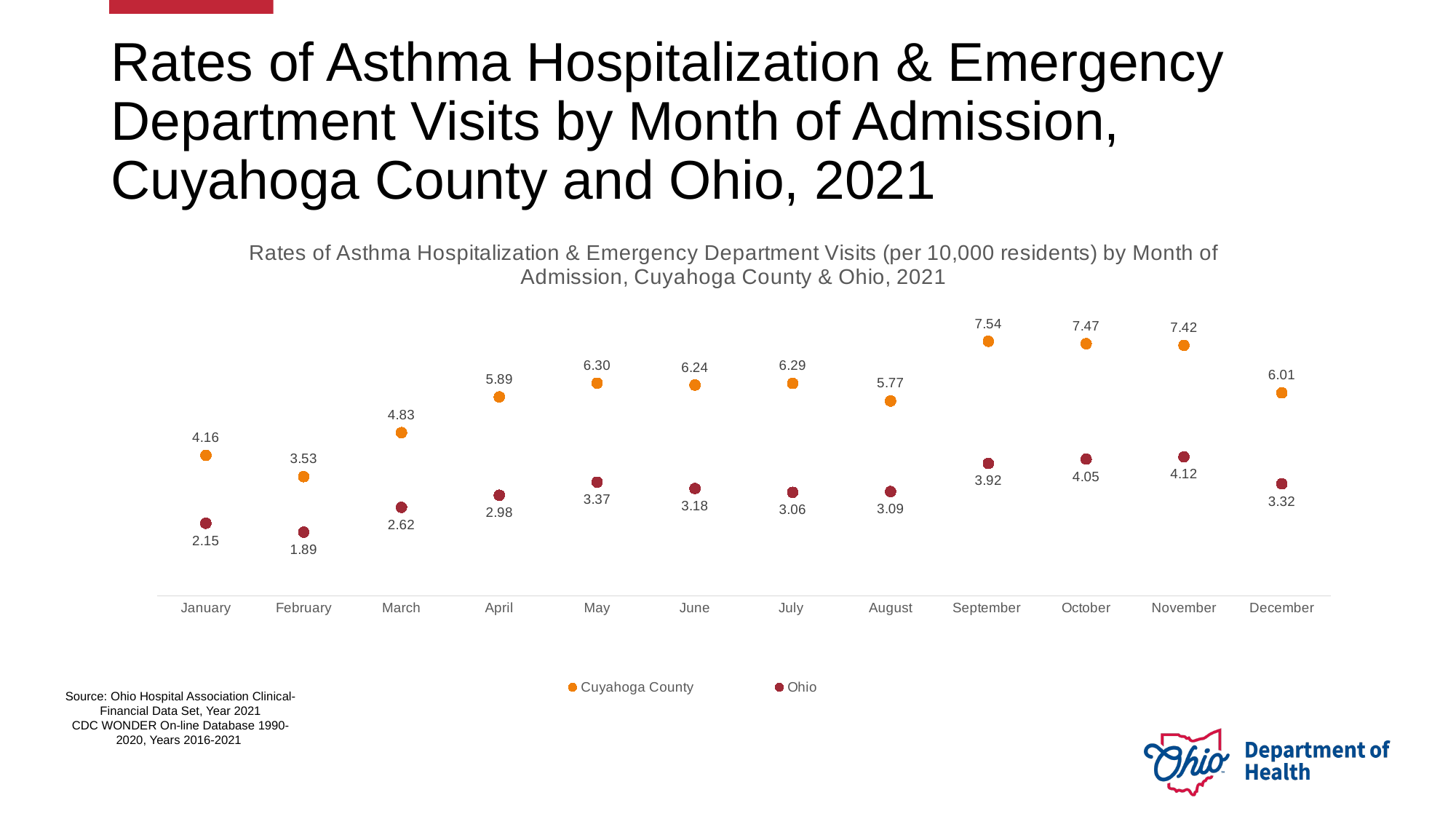

# Rates of Asthma Hospitalization & Emergency Department Visits by Month of Admission, Cuyahoga County and Ohio, 2021

### Chart: Rates of Asthma Hospitalization & Emergency Department Visits (per 10,000 residents) by Month of Admission, Cuyahoga County & Ohio, 2021

| Category | Cuyahoga County | Ohio |
|---|---|---|
| January | 4.162041064938246 | 2.147704880222159 |
| February | 3.5297309800726278 | 1.8862451556733746 |
| March | 4.83437077542827 | 2.6196906167452902 |
| April | 5.890888891912593 | 2.977924395185508 |
| May | 6.299089073281537 | 3.366718401170389 |
| June | 6.243061597407368 | 3.17911255985454 |
| July  | 6.2910851481566565 | 3.0645117065620533 |
| August | 5.770830015039375 | 3.087431877220551 |
| September  | 7.539697467638129 | 3.921895868231769 |
| October | 7.467662141514198 | 4.049230149667865 |
| November | 7.419638590764912 | 4.117141766433783 |
| December | 6.010947768785813 | 3.3166335838055243 |
Source: Ohio Hospital Association Clinical-Financial Data Set, Year 2021
CDC WONDER On-line Database 1990-2020, Years 2016-2021